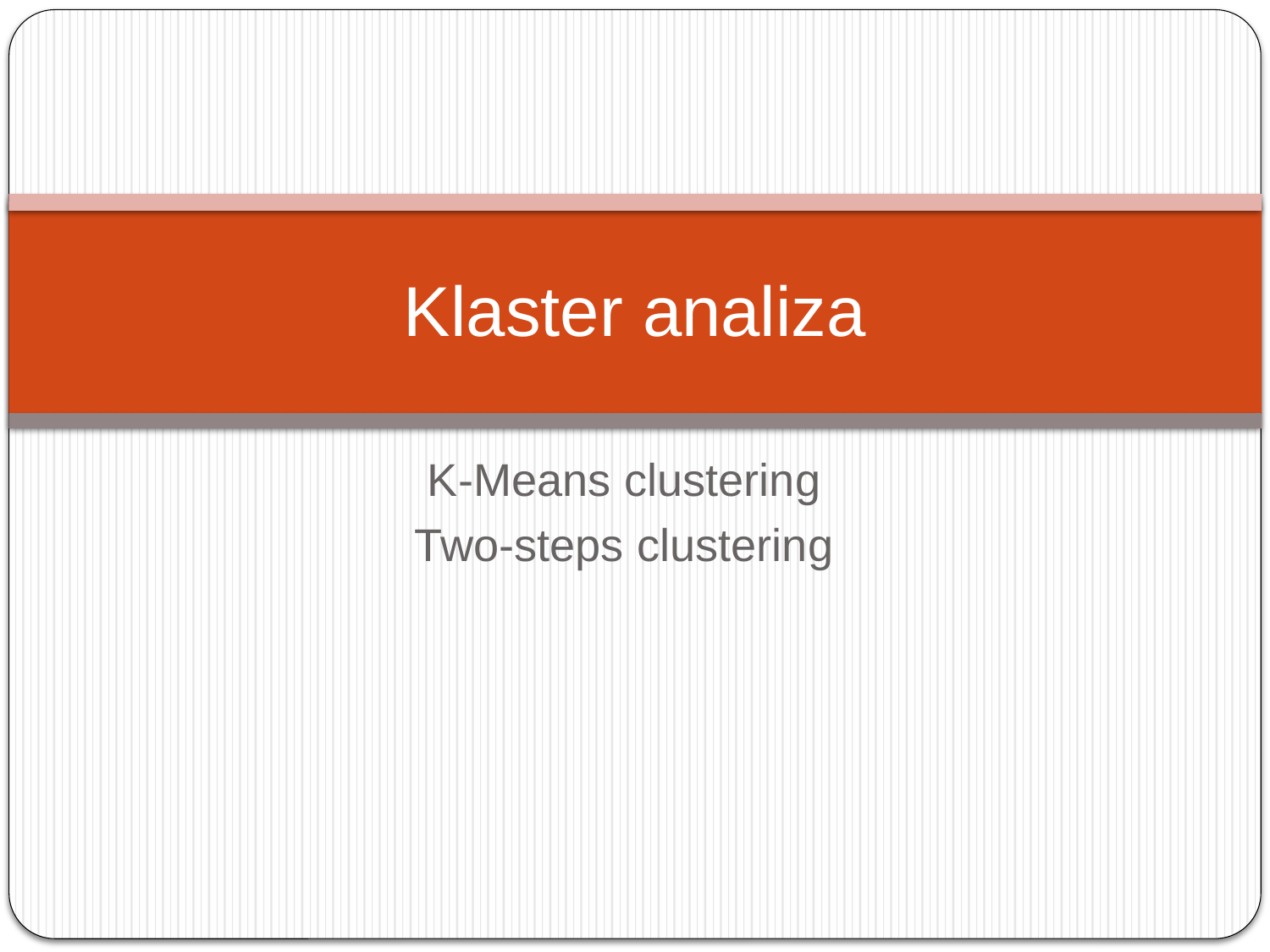

# Klaster analiza
K-Means clustering
Two-steps clustering